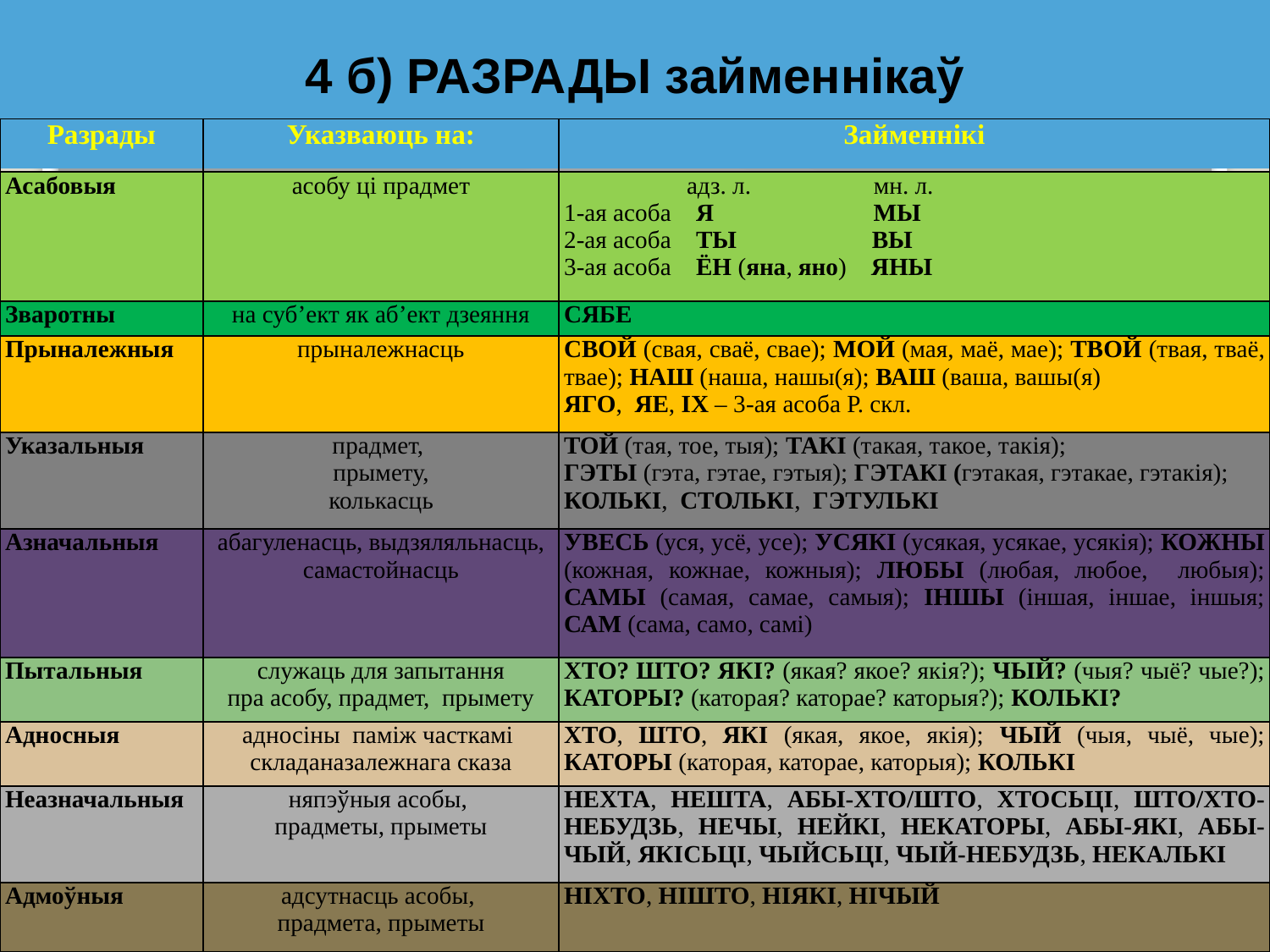

# 4 б) РАЗРАДЫ займеннікаў

| Разрады | Указваюць на: | Займеннікі |
| --- | --- | --- |
| Асабовыя | асобу ці прадмет | адз. л. мн. л. 1-ая асоба Я МЫ 2-ая асоба ТЫ ВЫ 3-ая асоба ЁН (яна, яно) ЯНЫ |
| Зваротны | на суб’ект як аб’ект дзеяння | СЯБЕ |
| Прыналежныя | прыналежнасць | СВОЙ (свая, сваё, свае); МОЙ (мая, маё, мае); ТВОЙ (твая, тваё, твае); НАШ (наша, нашы(я); ВАШ (ваша, вашы(я) ЯГО, ЯЕ, ІХ – 3-ая асоба Р. скл. |
| Указальныя | прадмет, прымету, колькасць | ТОЙ (тая, тое, тыя); ТАКІ (такая, такое, такія); ГЭТЫ (гэта, гэтае, гэтыя); ГЭТАКІ (гэтакая, гэтакае, гэтакія); КОЛЬКІ, СТОЛЬКІ, ГЭТУЛЬКІ |
| Азначальныя | абагуленасць, выдзяляльнасць, самастойнасць | УВЕСЬ (уся, усё, усе); УСЯКІ (усякая, усякае, усякія); КОЖНЫ (кожная, кожнае, кожныя); ЛЮБЫ (любая, любое, любыя); САМЫ (самая, самае, самыя); ІНШЫ (іншая, іншае, іншыя; САМ (сама, само, самі) |
| Пытальныя | служаць для запытання пра асобу, прадмет, прымету | ХТО? ШТО? ЯКІ? (якая? якое? якія?); ЧЫЙ? (чыя? чыё? чые?); КАТОРЫ? (каторая? каторае? каторыя?); КОЛЬКІ? |
| Адносныя | адносіны паміж часткамі складаназалежнага сказа | ХТО, ШТО, ЯКІ (якая, якое, якія); ЧЫЙ (чыя, чыё, чые); КАТОРЫ (каторая, каторае, каторыя); КОЛЬКІ |
| Неазначальныя | няпэўныя асобы, прадметы, прыметы | НЕХТА, НЕШТА, АБЫ-ХТО/ШТО, ХТОСЬЦІ, ШТО/ХТО-НЕБУДЗЬ, НЕЧЫ, НЕЙКІ, НЕКАТОРЫ, АБЫ-ЯКІ, АБЫ-ЧЫЙ, ЯКІСЬЦІ, ЧЫЙСЬЦІ, ЧЫЙ-НЕБУДЗЬ, НЕКАЛЬКІ |
| Адмоўныя | адсутнасць асобы, прадмета, прыметы | НІХТО, НІШТО, НІЯКІ, НІЧЫЙ |